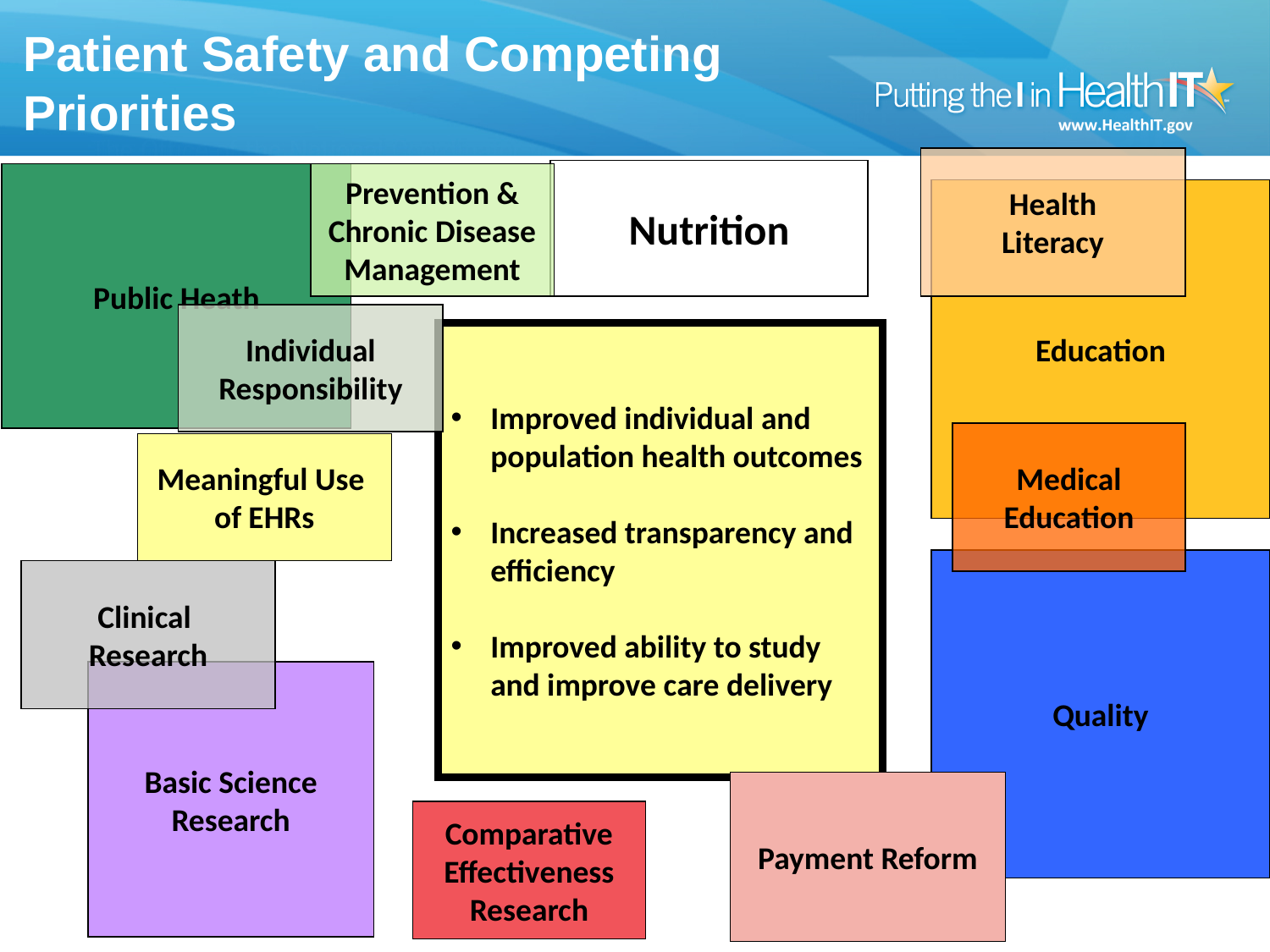

# Patient Safety and Competing Priorities
Health
Literacy
Nutrition
Public Heath
Prevention & Chronic Disease Management
Education
Individual Responsibility
Improved individual and population health outcomes

Increased transparency and efficiency

Improved ability to study and improve care delivery
Medical
Education
Meaningful Use
of EHRs
Quality
Clinical
Research
Basic Science
Research
Payment Reform
Comparative Effectiveness Research